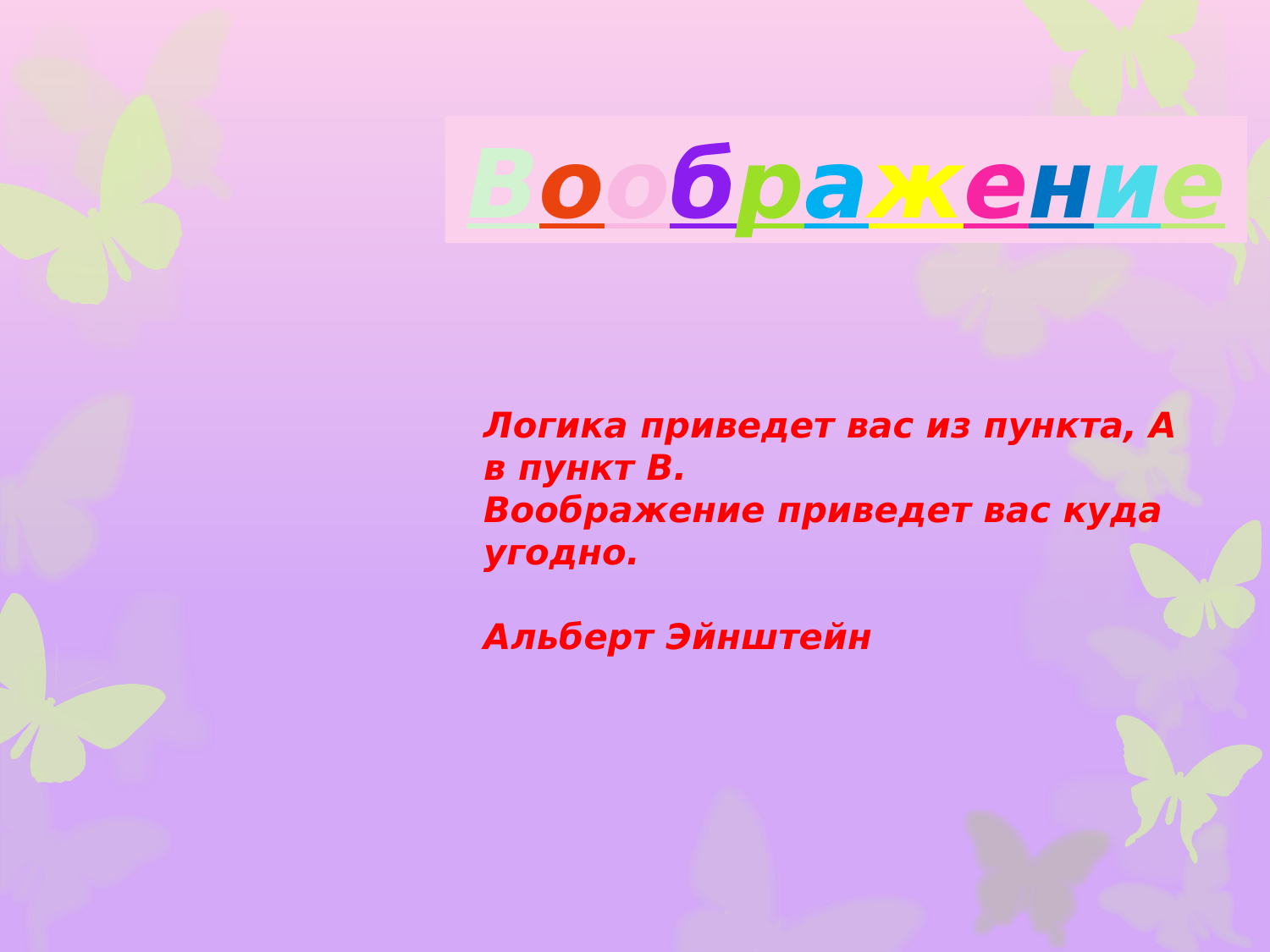

Воображение
Логика приведет вас из пункта, А в пункт В.
Воображение приведет вас куда угодно.

Альберт Эйнштейн